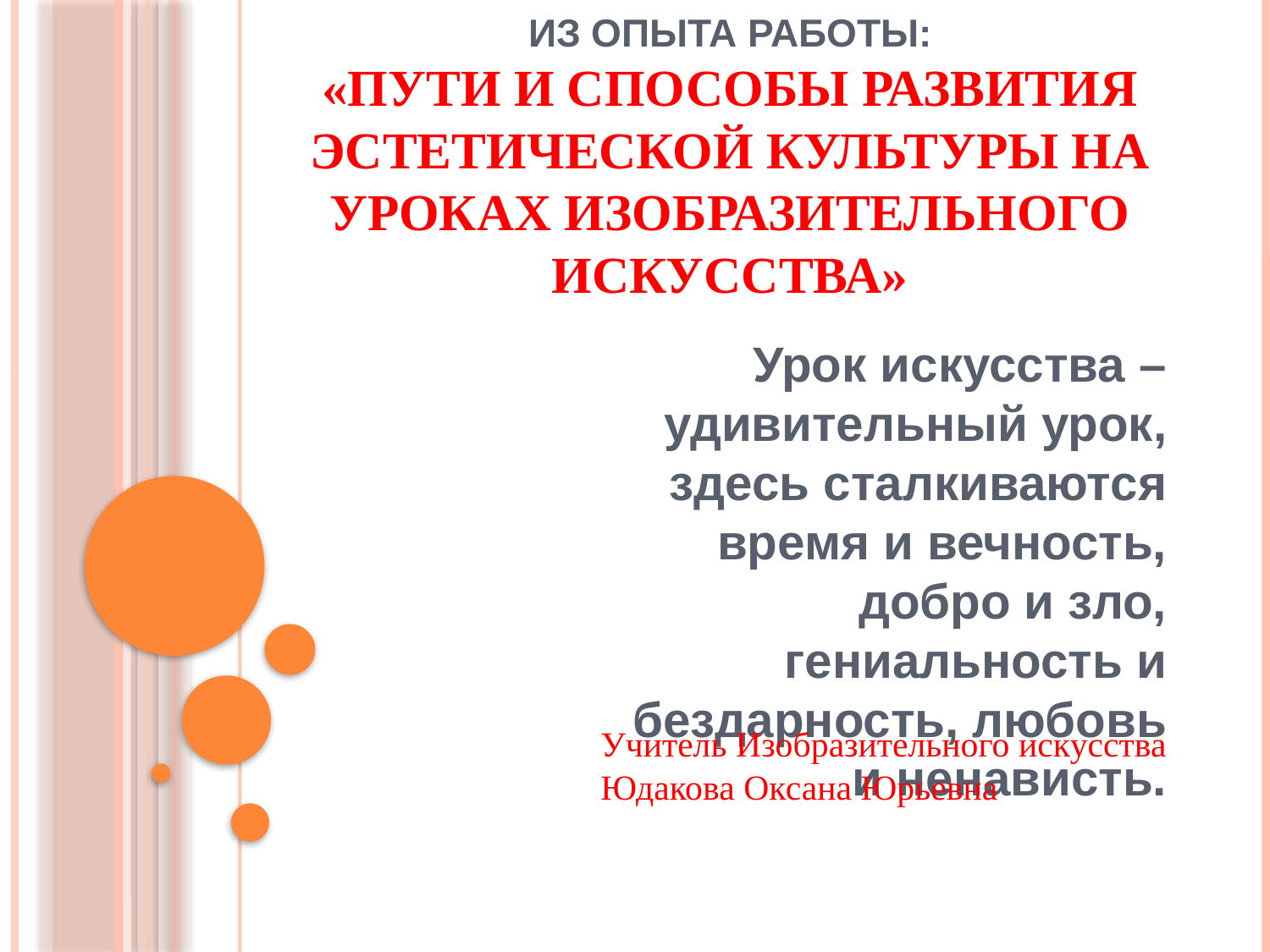

# Из опыта работы: «Пути и способы развития эстетической культуры на уроках изобразительного искусства»
Урок искусства – удивительный урок, здесь сталкиваются время и вечность, добро и зло, гениальность и бездарность, любовь и ненависть.
Учитель Изобразительного искусства
Юдакова Оксана Юрьевна